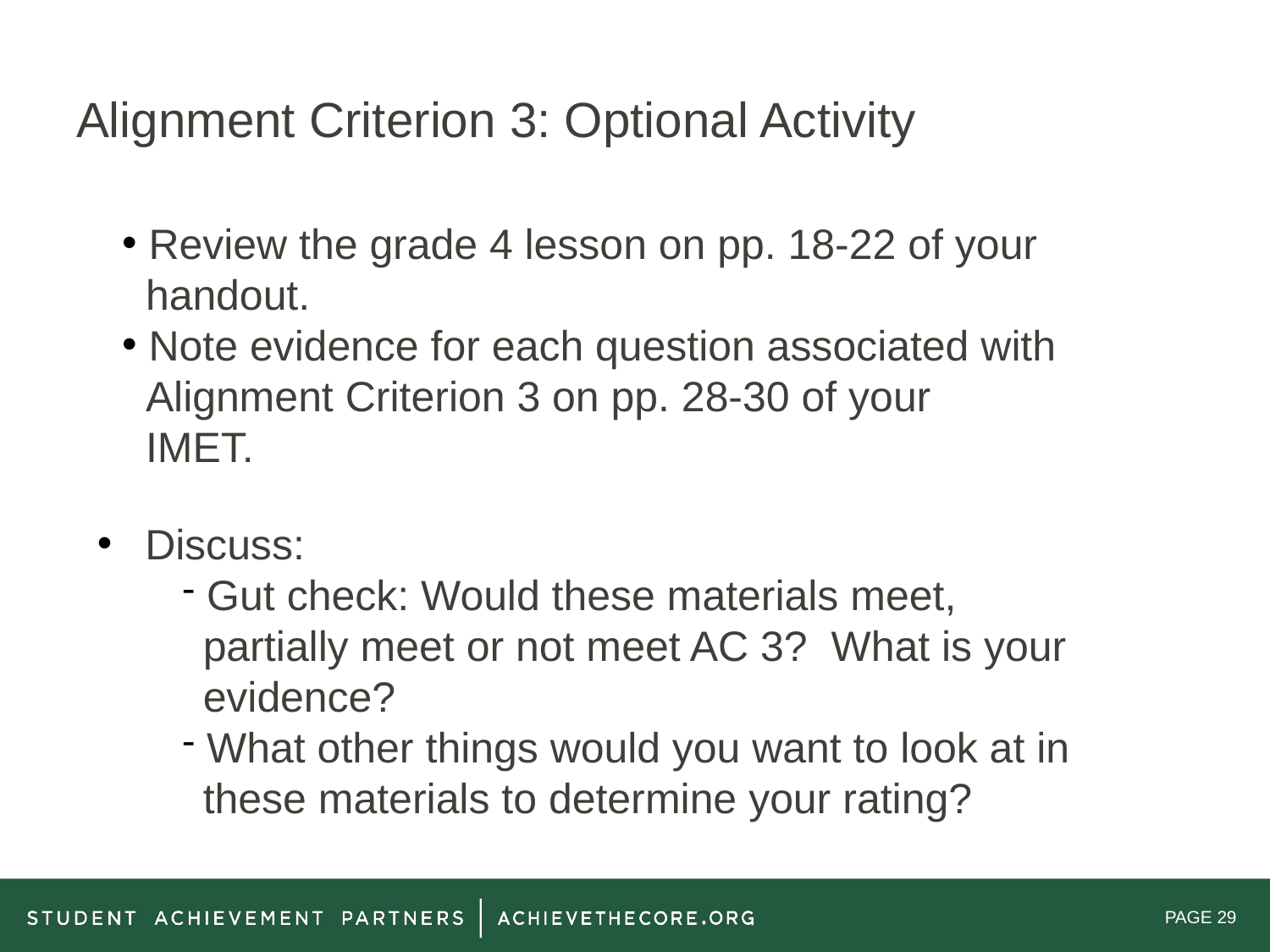

# Alignment Criterion 3: Optional Activity
 Review the grade 4 lesson on pp. 18-22 of your
  handout.
 Note evidence for each question associated with
  Alignment Criterion 3 on pp. 28-30 of your
  IMET.

Discuss:
 Gut check: Would these materials meet,
  partially meet or not meet AC 3?  What is your
  evidence?
 What other things would you want to look at in
  these materials to determine your rating?